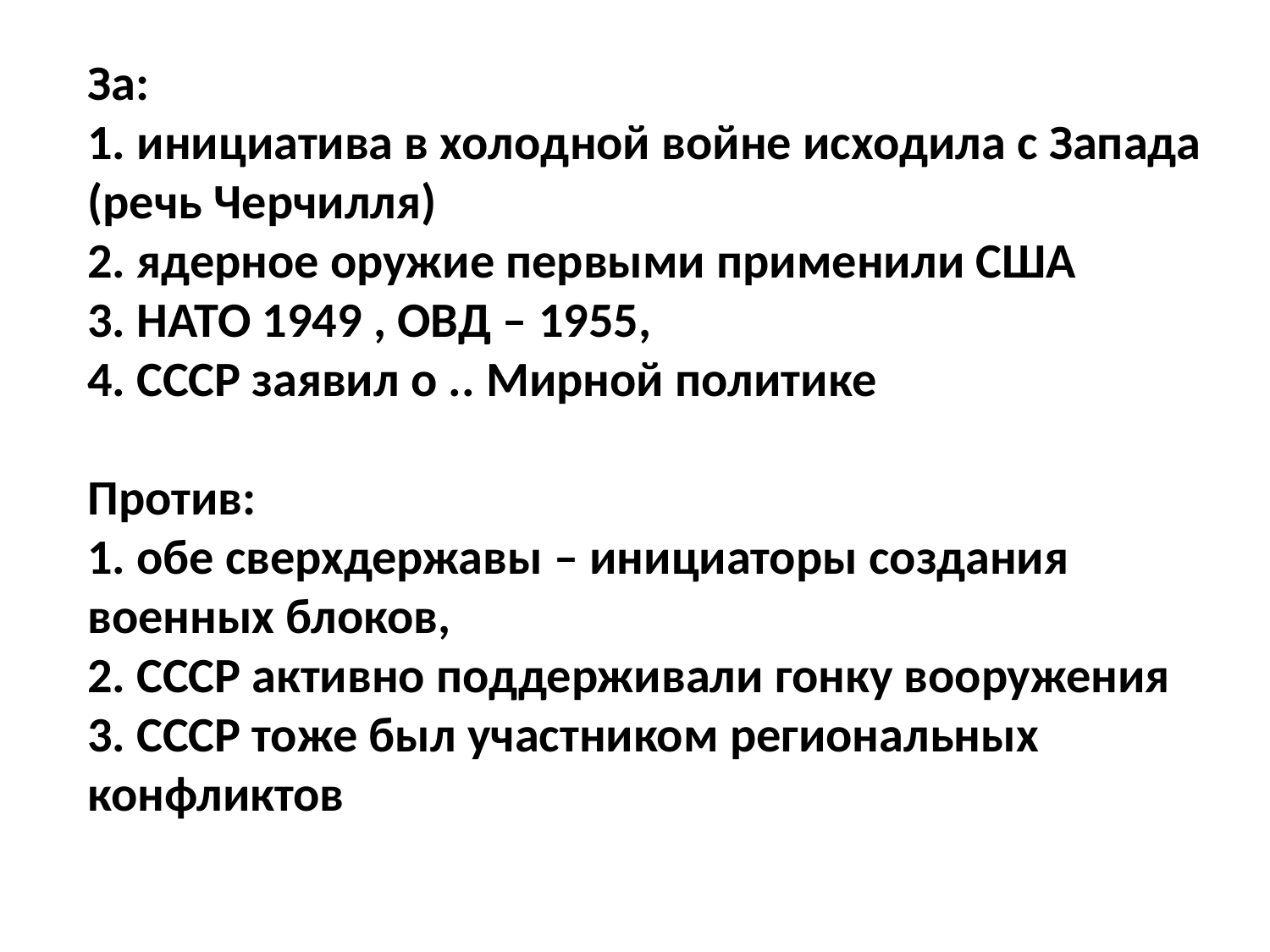

# За: 1. инициатива в холодной войне исходила с Запада (речь Черчилля) 2. ядерное оружие первыми применили США 3. НАТО 1949 , ОВД – 1955, 4. СССР заявил о .. Мирной политике Против: 1. обе сверхдержавы – инициаторы создания военных блоков, 2. СССР активно поддерживали гонку вооружения 3. СССР тоже был участником региональных конфликтов